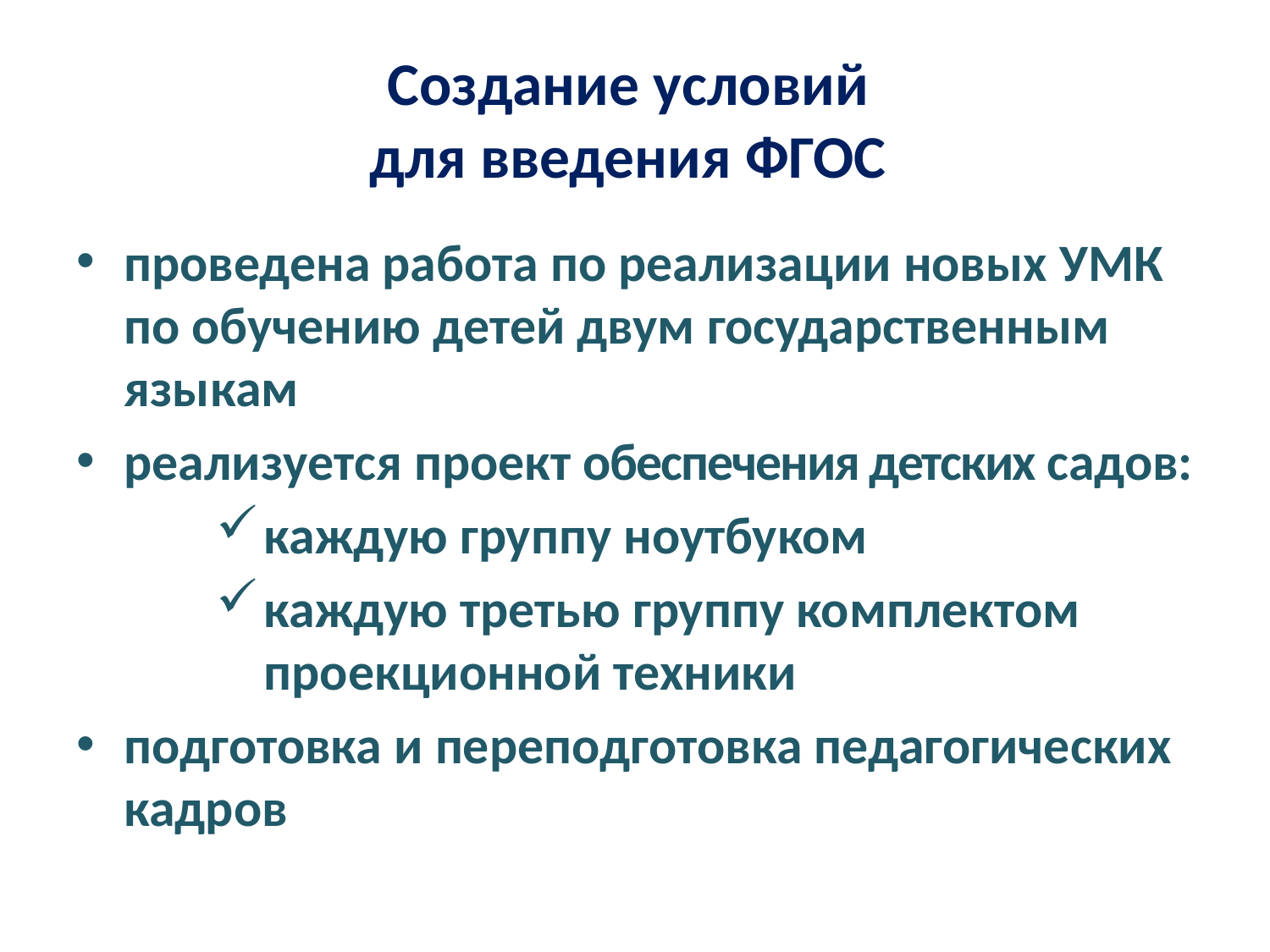

# Создание условий для введения ФГОС
проведена работа по реализации новых УМК по обучению детей двум государственным языкам
реализуется проект обеспечения детских садов:
каждую группу ноутбуком
каждую третью группу комплектом проекционной техники
подготовка и переподготовка педагогических кадров